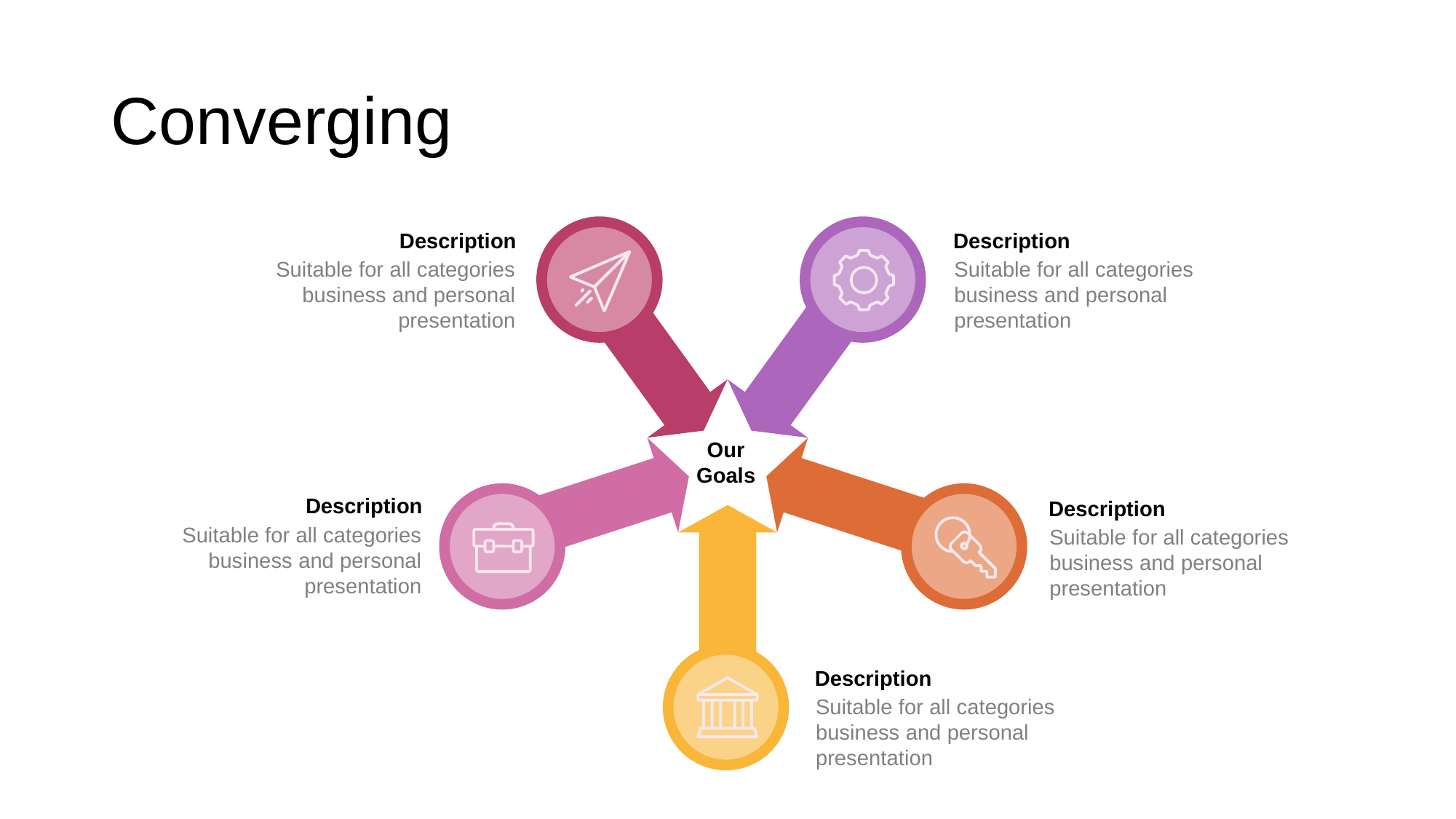

# Converging
Description

Description

Suitable for all categories business and personal presentation
Suitable for all categories business and personal presentation

Our
Goals

Description

Description

Suitable for all categories business and personal presentation

Suitable for all categories business and personal presentation

Description

Suitable for all categories business and personal presentation